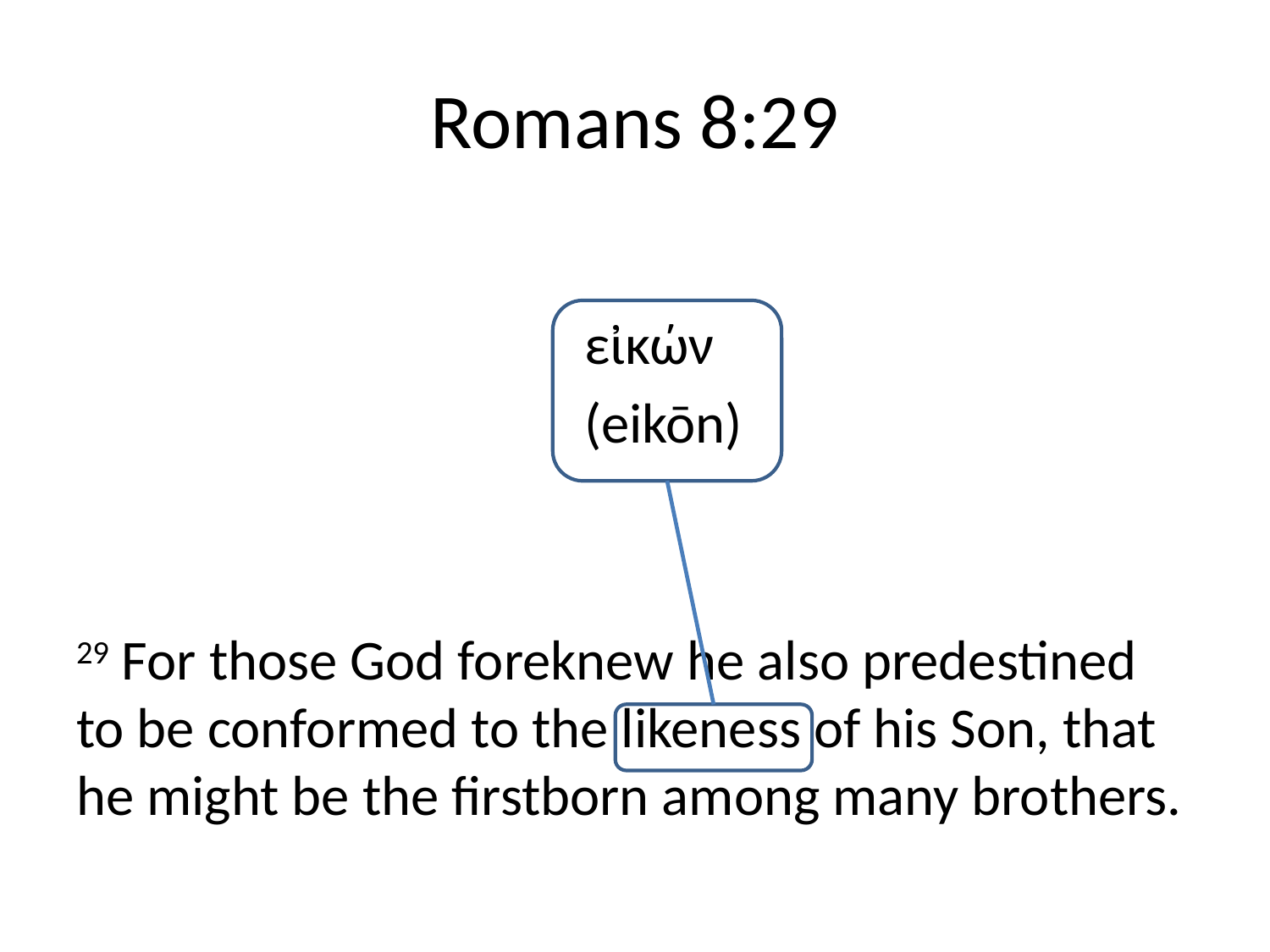

# Romans 8:29

				εἰκών
				(eikōn)

29 For those God foreknew he also predestined to be conformed to the likeness of his Son, that he might be the firstborn among many brothers.